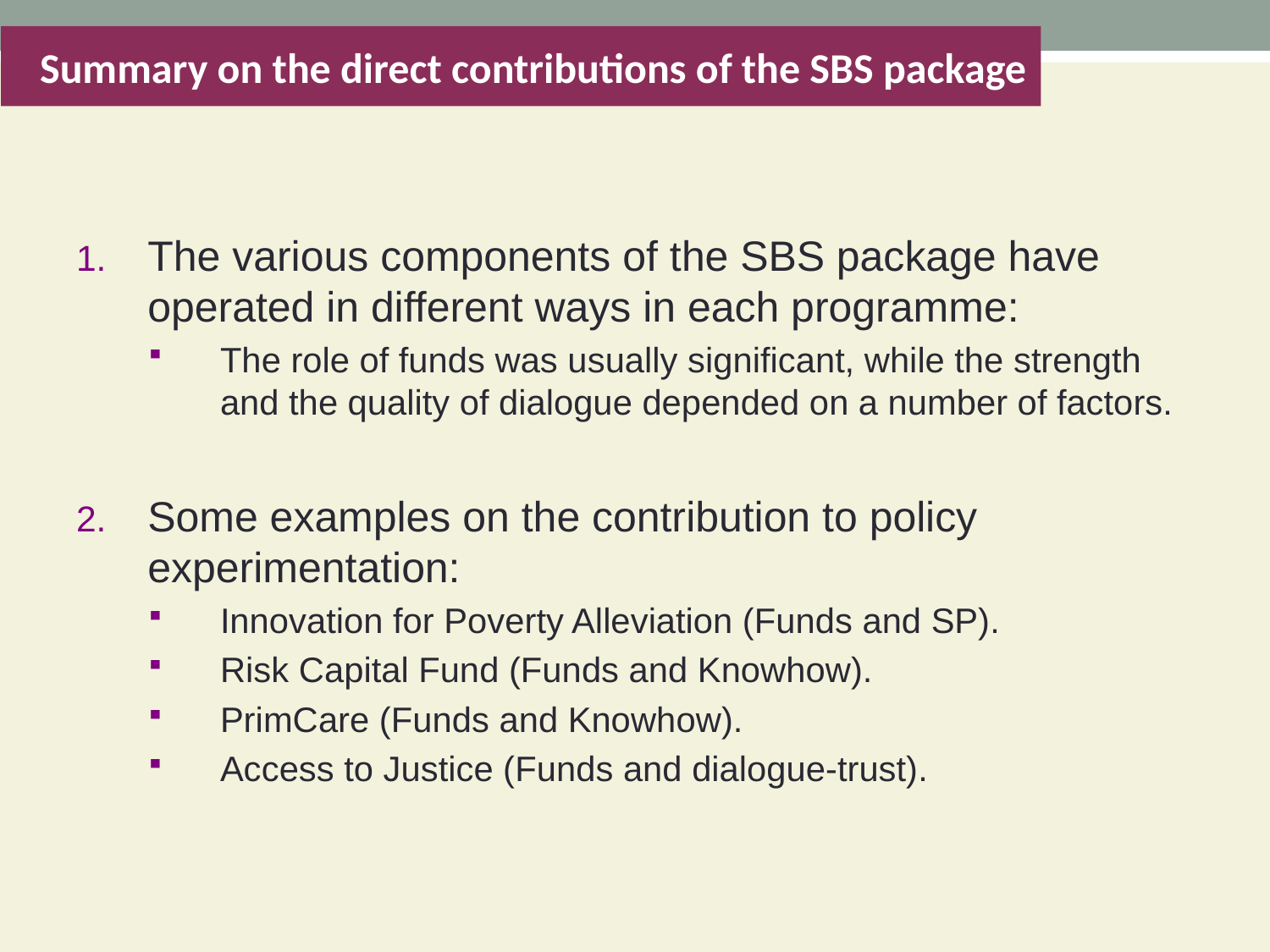

Summary on the direct contributions of the SBS package
The various components of the SBS package have operated in different ways in each programme:
The role of funds was usually significant, while the strength and the quality of dialogue depended on a number of factors.

Some examples on the contribution to policy experimentation:
Innovation for Poverty Alleviation (Funds and SP).
Risk Capital Fund (Funds and Knowhow).
PrimCare (Funds and Knowhow).
Access to Justice (Funds and dialogue-trust).